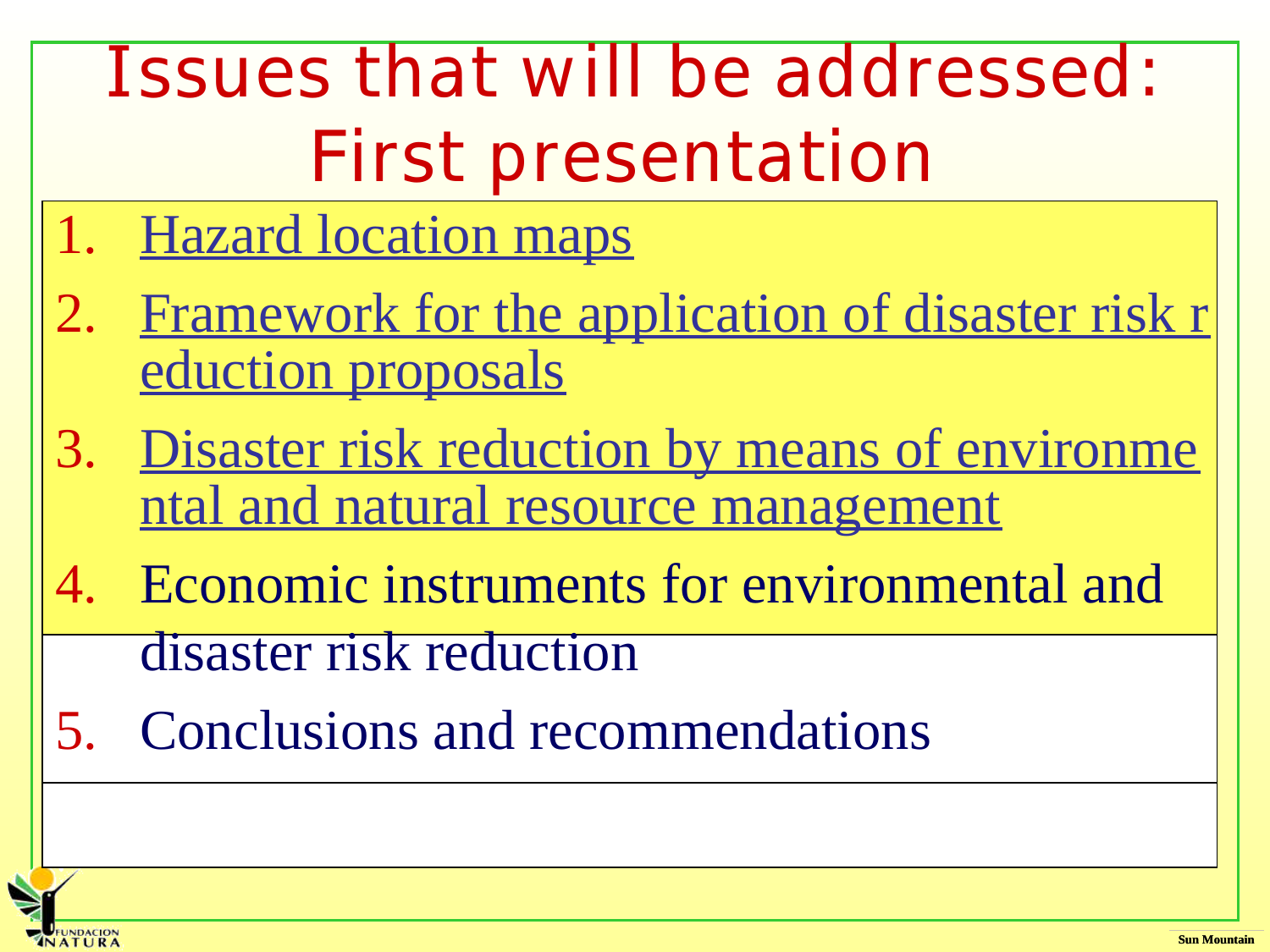

# Issues that will be addressed: First presentation
Hazard location maps
Framework for the application of disaster risk reduction proposals
Disaster risk reduction by means of environmental and natural resource management
Economic instruments for environmental and disaster risk reduction
Conclusions and recommendations